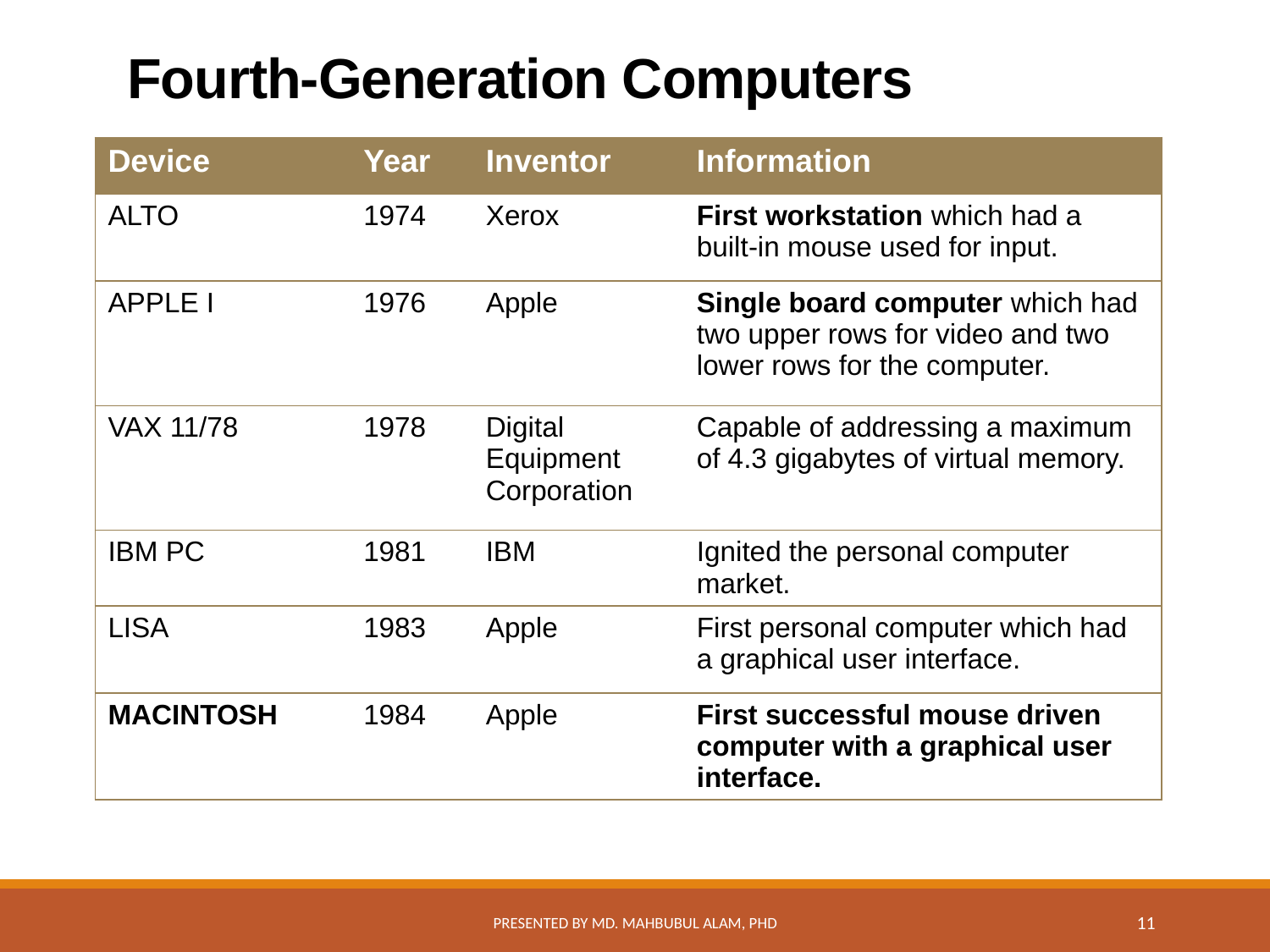

# Fourth-Generation Computers
| Device | Year | Inventor | Information |
| --- | --- | --- | --- |
| ALTO | 1974 | Xerox | First workstation which had a built-in mouse used for input. |
| APPLE I | 1976 | Apple | Single board computer which had two upper rows for video and two lower rows for the computer. |
| VAX 11/78 | 1978 | Digital Equipment Corporation | Capable of addressing a maximum of 4.3 gigabytes of virtual memory. |
| IBM PC | 1981 | IBM | Ignited the personal computer market. |
| LISA | 1983 | Apple | First personal computer which had a graphical user interface. |
| MACINTOSH | 1984 | Apple | First successful mouse driven computer with a graphical user interface. |
Presented by Md. Mahbubul Alam, PhD
11